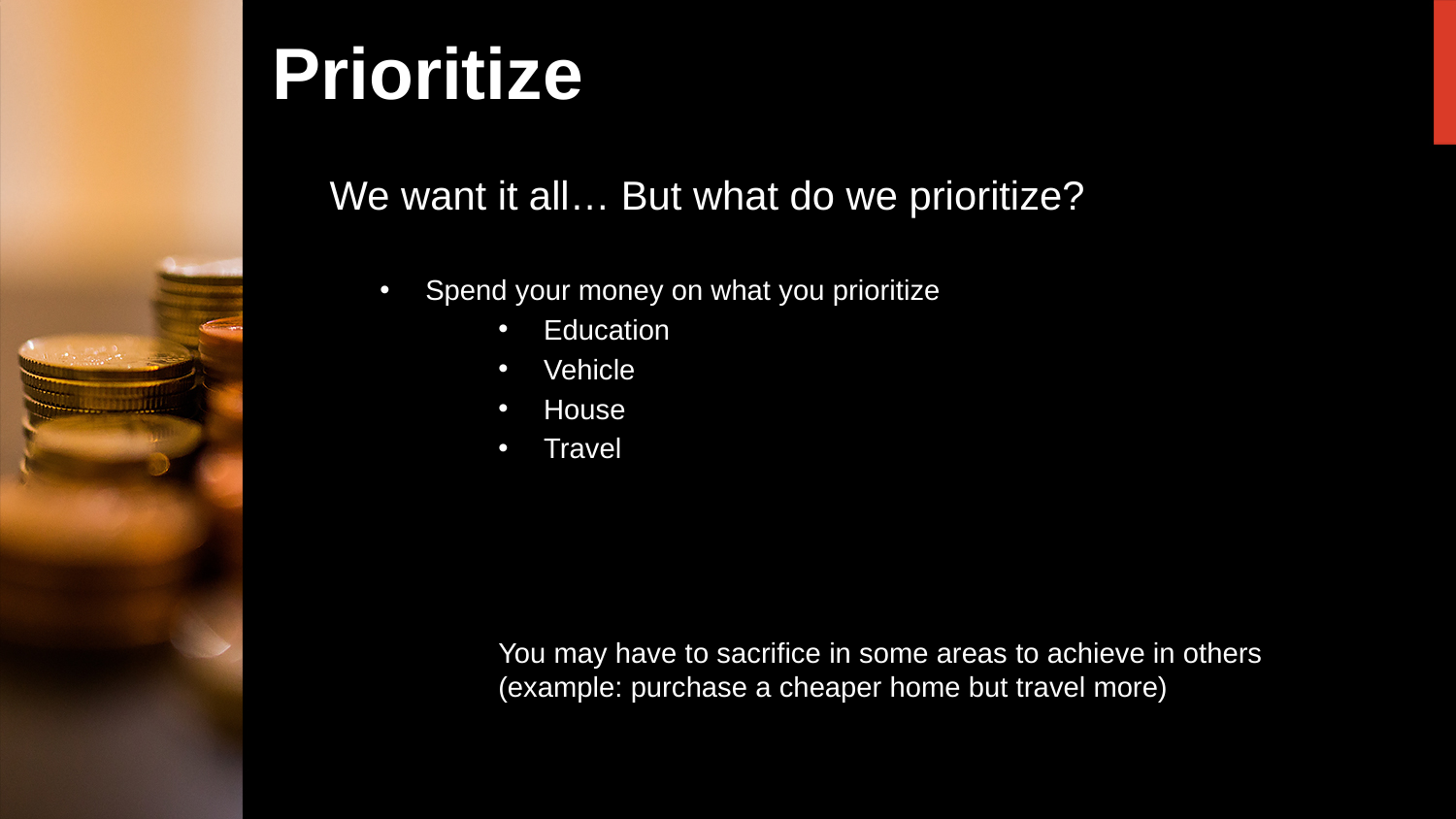

# Prioritize
We want it all… But what do we prioritize?
Spend your money on what you prioritize
Education
Vehicle
House
Travel

If you

You may have to sacrifice in some areas to achieve in others
(example: purchase a cheaper home but travel more)